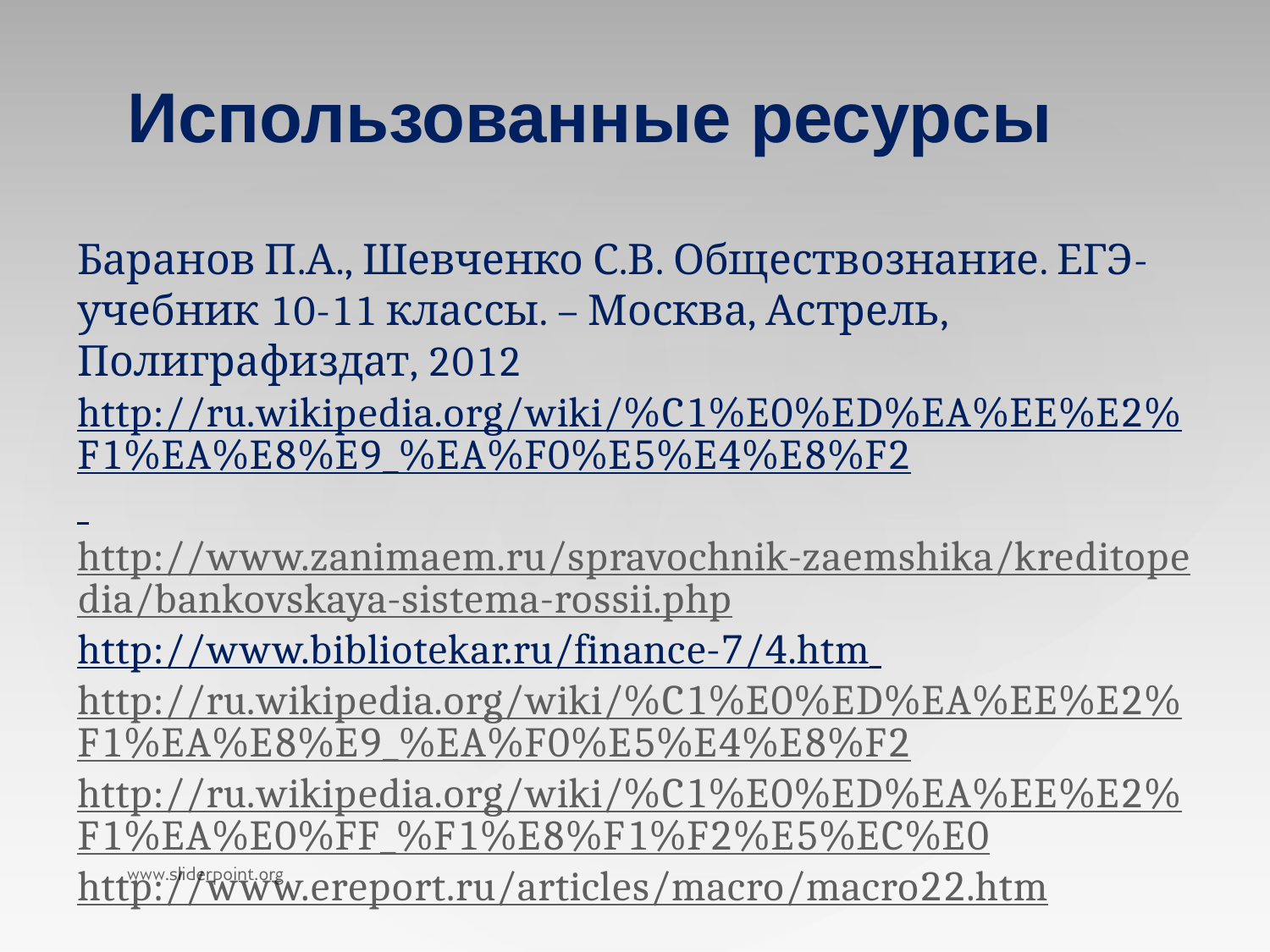

# Использованные ресурсы
Баранов П.А., Шевченко С.В. Обществознание. ЕГЭ-учебник 10-11 классы. – Москва, Астрель, Полиграфиздат, 2012
http://ru.wikipedia.org/wiki/%C1%E0%ED%EA%EE%E2%F1%EA%E8%E9_%EA%F0%E5%E4%E8%F2
http://www.zanimaem.ru/spravochnik-zaemshika/kreditopedia/bankovskaya-sistema-rossii.php
http://www.bibliotekar.ru/finance-7/4.htm
http://ru.wikipedia.org/wiki/%C1%E0%ED%EA%EE%E2%F1%EA%E8%E9_%EA%F0%E5%E4%E8%F2
http://ru.wikipedia.org/wiki/%C1%E0%ED%EA%EE%E2%F1%EA%E0%FF_%F1%E8%F1%F2%E5%EC%E0
http://www.ereport.ru/articles/macro/macro22.htm

www.sliderpoint.org